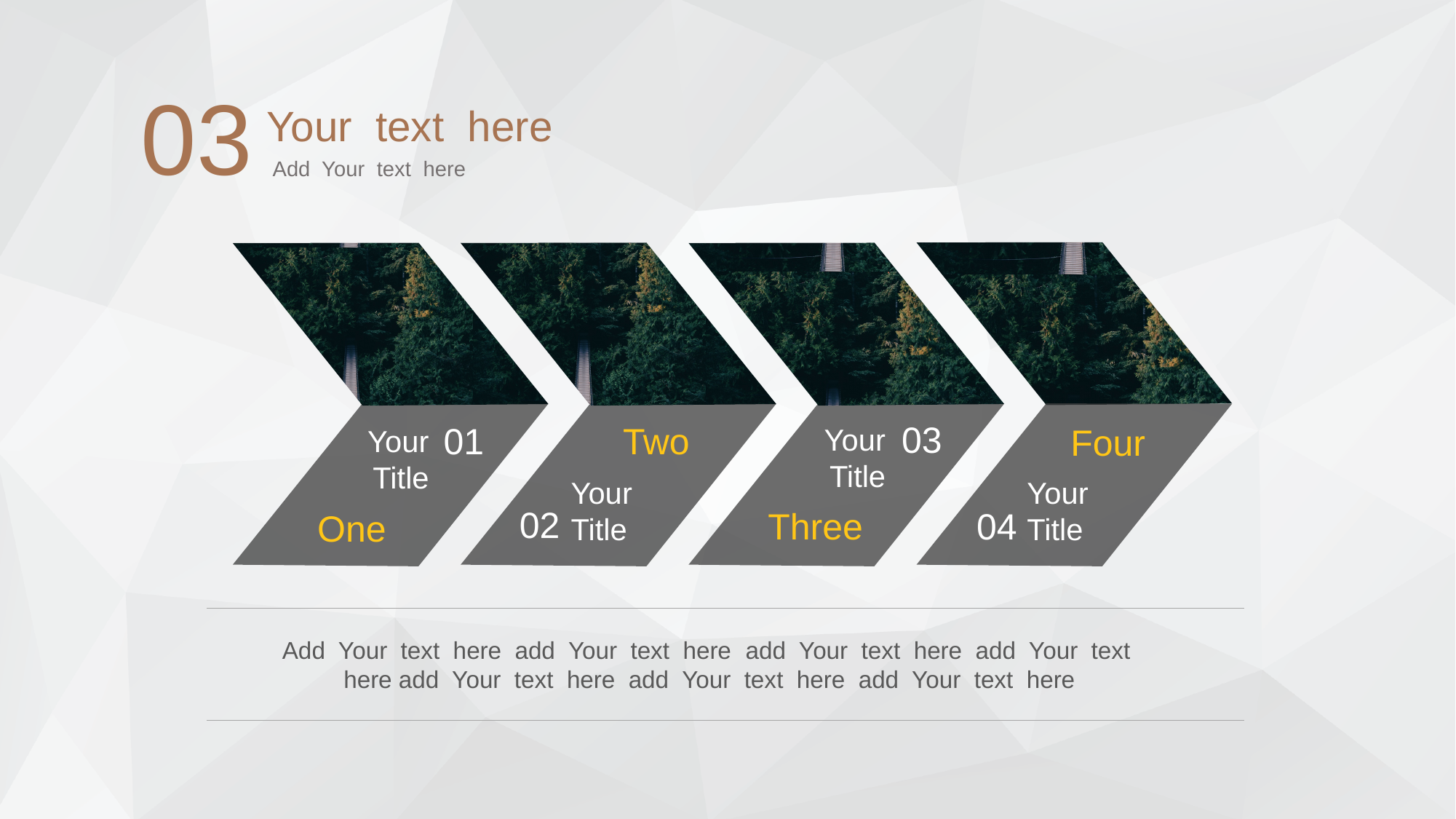

03
Your  text  here
Add  Your  text  here

03
Two
01
Four
Your Title
Your Title
Your Title
Your Title
02
04
Three
One
Add  Your  text  here  add  Your  text  here  add  Your  text  here  add  Your  text  here add  Your  text  here  add  Your  text  here  add  Your  text  here